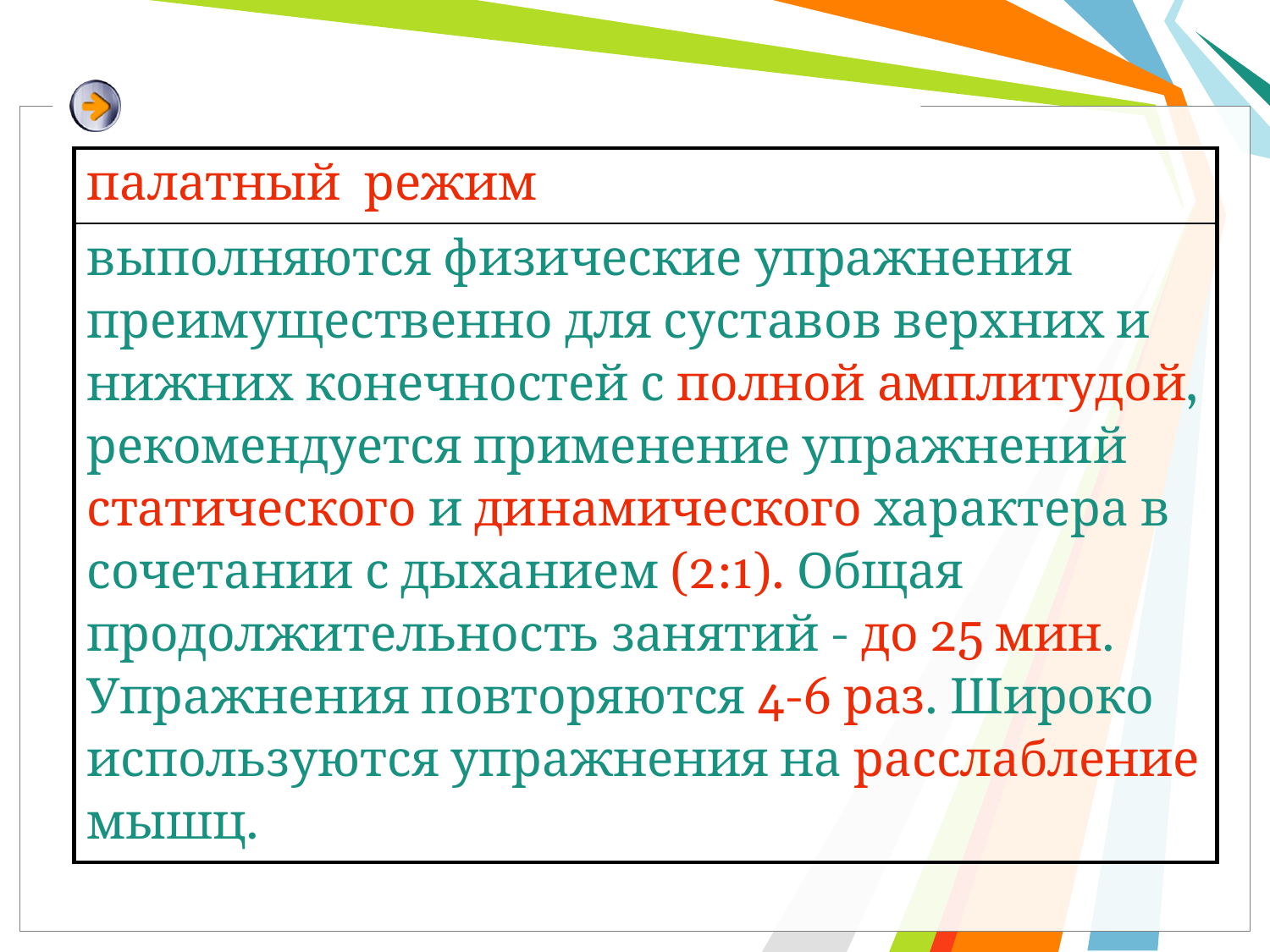

#
| палатный режим |
| --- |
| выполняются физические упражнения преимущественно для суставов верхних и нижних конечностей с полной амплитудой, рекомендуется применение упражнений статического и динамического характера в сочетании с дыханием (2:1). Общая продолжительность занятий - до 25 мин. Упражнения повторяются 4-6 раз. Широко используются упражнения на расслабление мышц. |